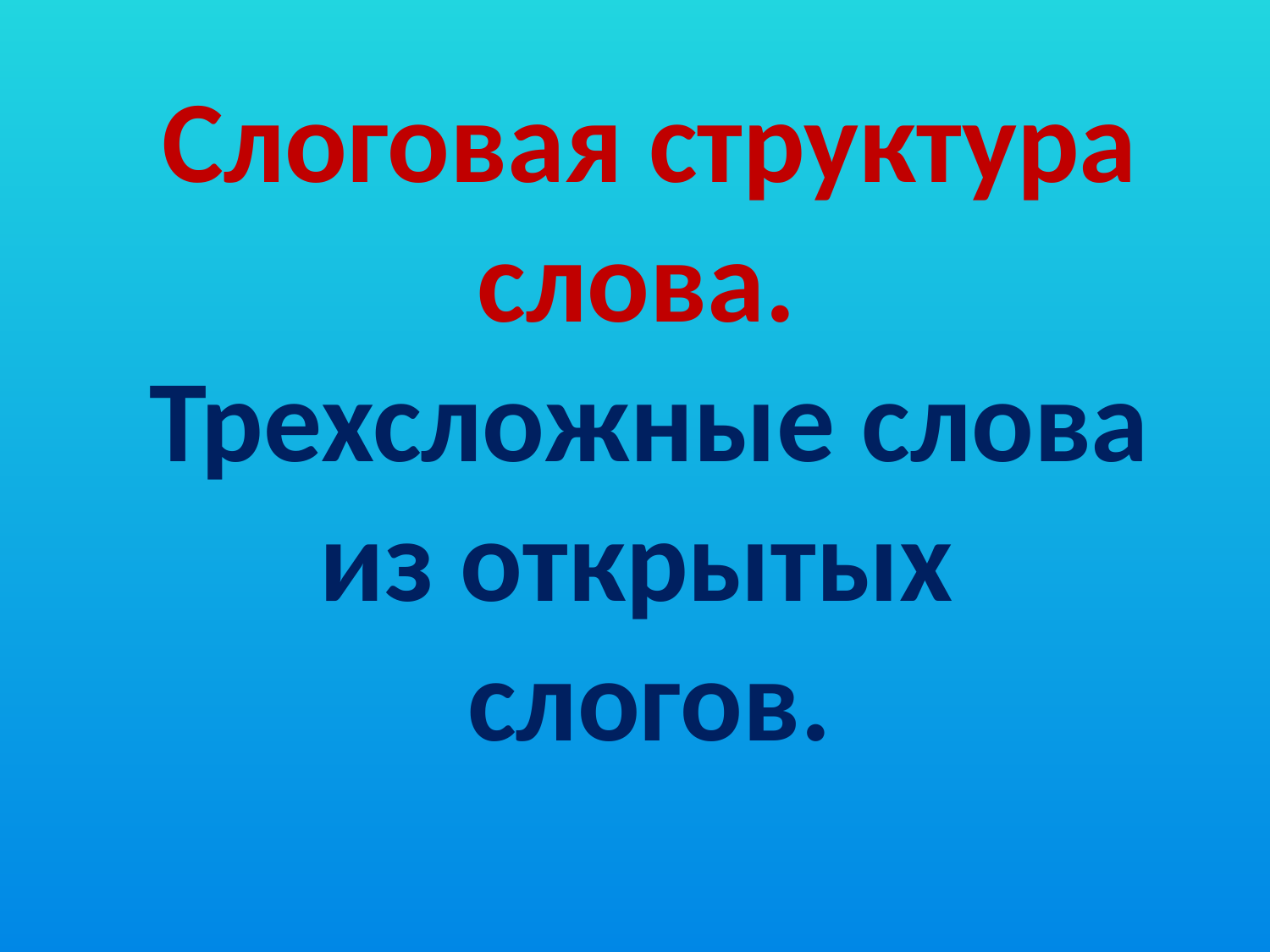

Слоговая структура слова.
Трехсложные слова из открытых
слогов.